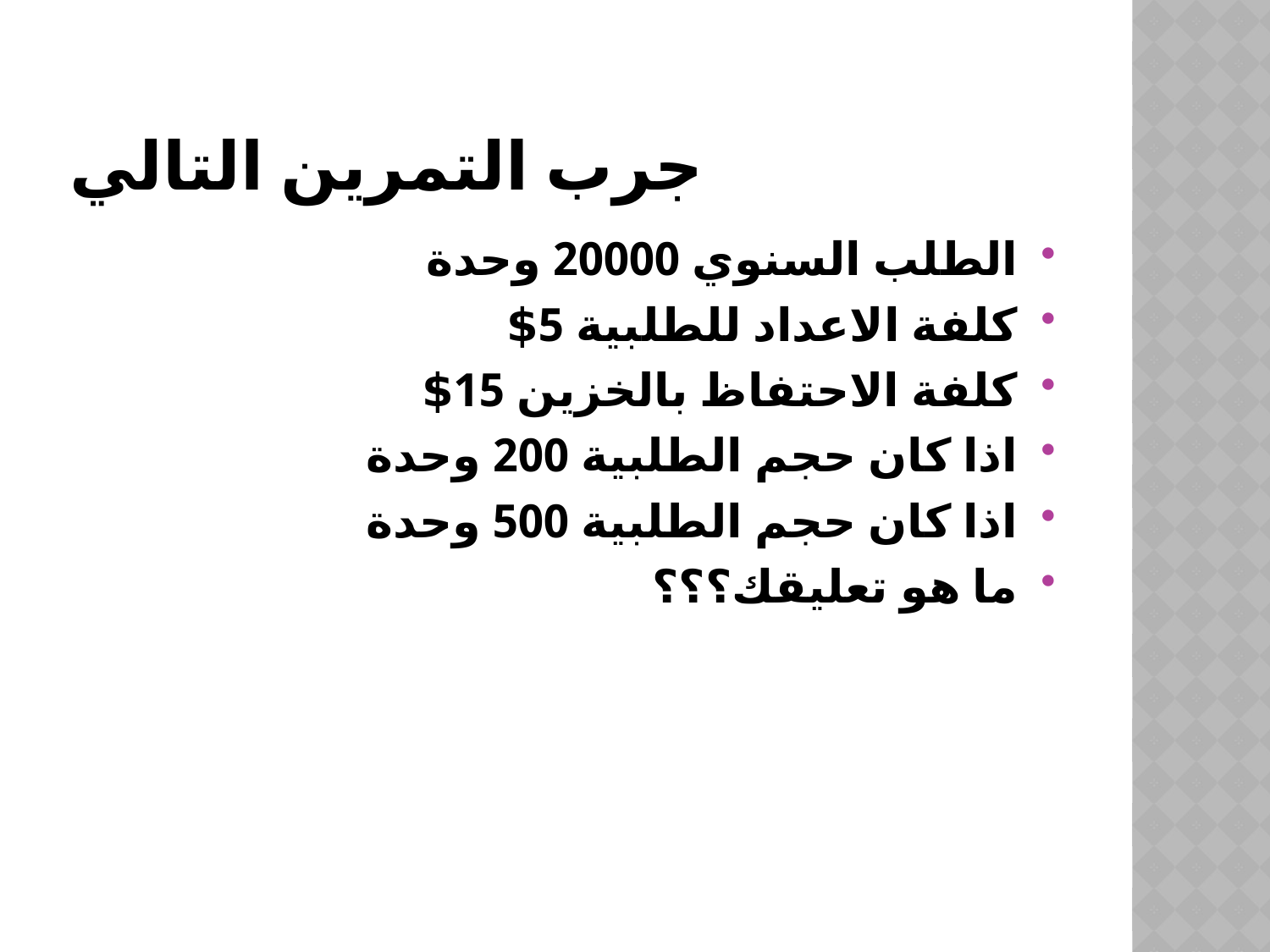

# جرب التمرين التالي
الطلب السنوي 20000 وحدة
كلفة الاعداد للطلبية 5$
كلفة الاحتفاظ بالخزين 15$
اذا كان حجم الطلبية 200 وحدة
اذا كان حجم الطلبية 500 وحدة
ما هو تعليقك؟؟؟